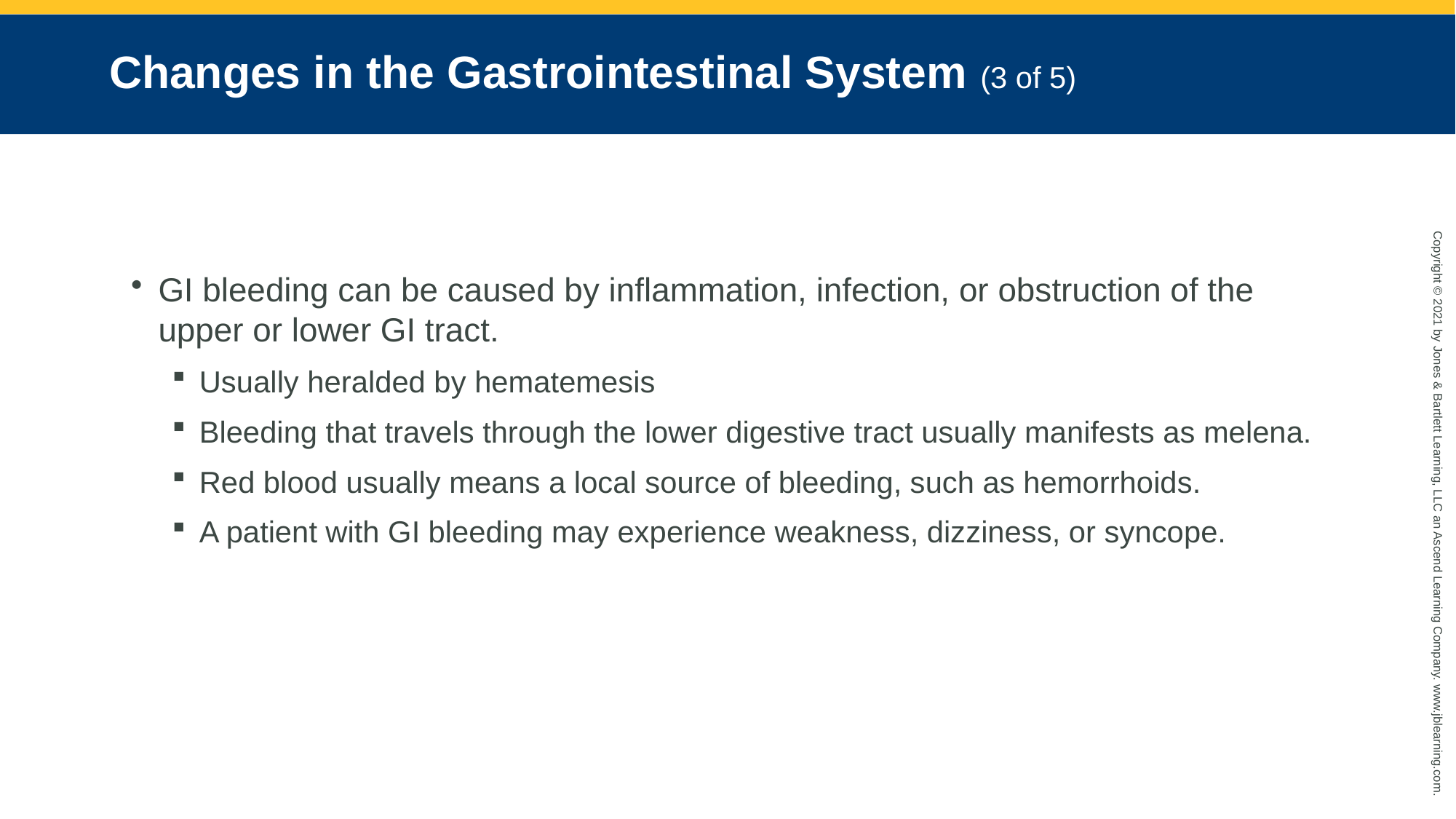

# Changes in the Gastrointestinal System (3 of 5)
GI bleeding can be caused by inflammation, infection, or obstruction of the upper or lower GI tract.
Usually heralded by hematemesis
Bleeding that travels through the lower digestive tract usually manifests as melena.
Red blood usually means a local source of bleeding, such as hemorrhoids.
A patient with GI bleeding may experience weakness, dizziness, or syncope.